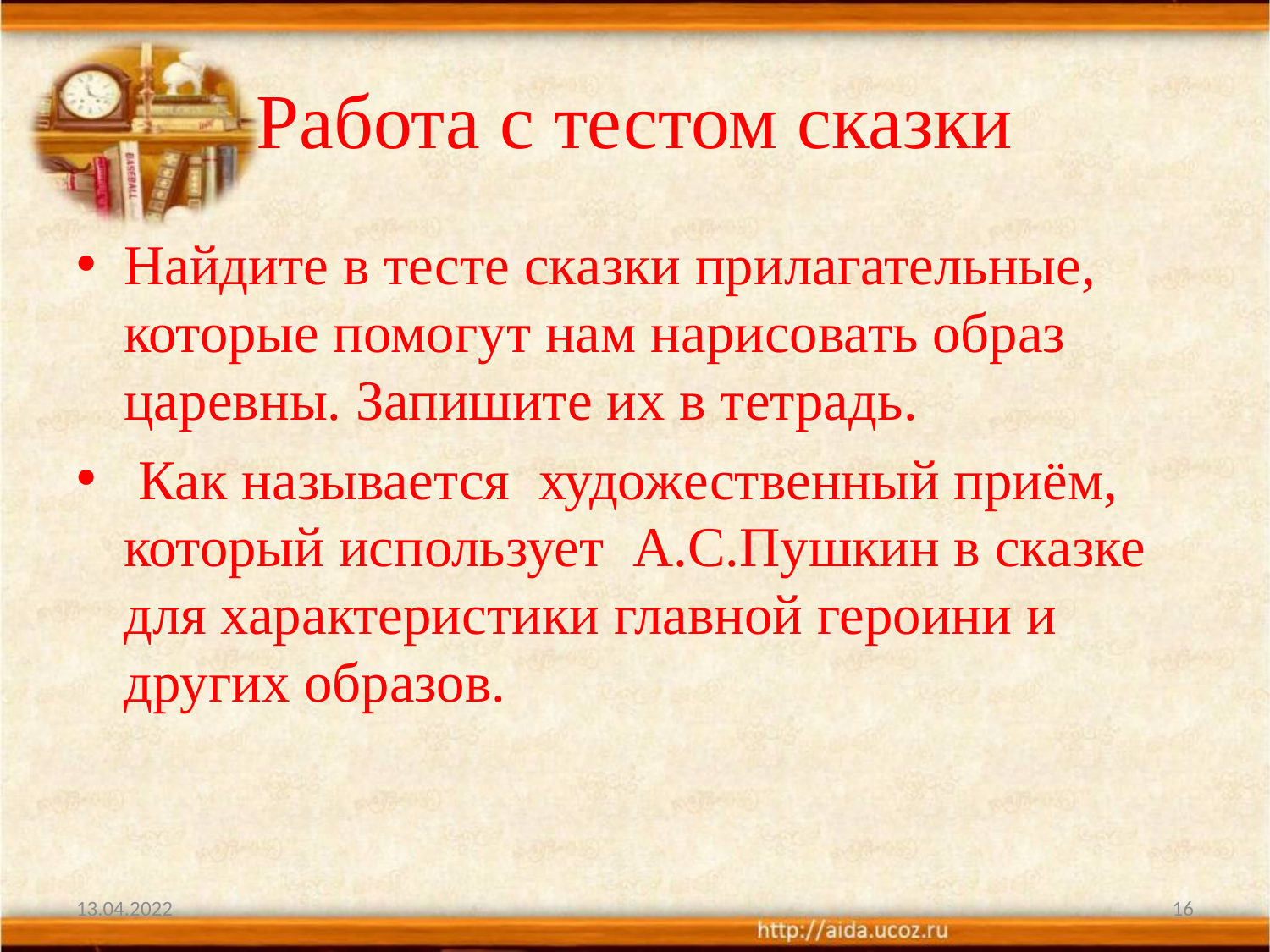

# Работа с тестом сказки
Найдите в тесте сказки прилагательные, которые помогут нам нарисовать образ царевны. Запишите их в тетрадь.
 Как называется  художественный приём, который использует  А.С.Пушкин в сказке для характеристики главной героини и других образов.

13.04.2022
16